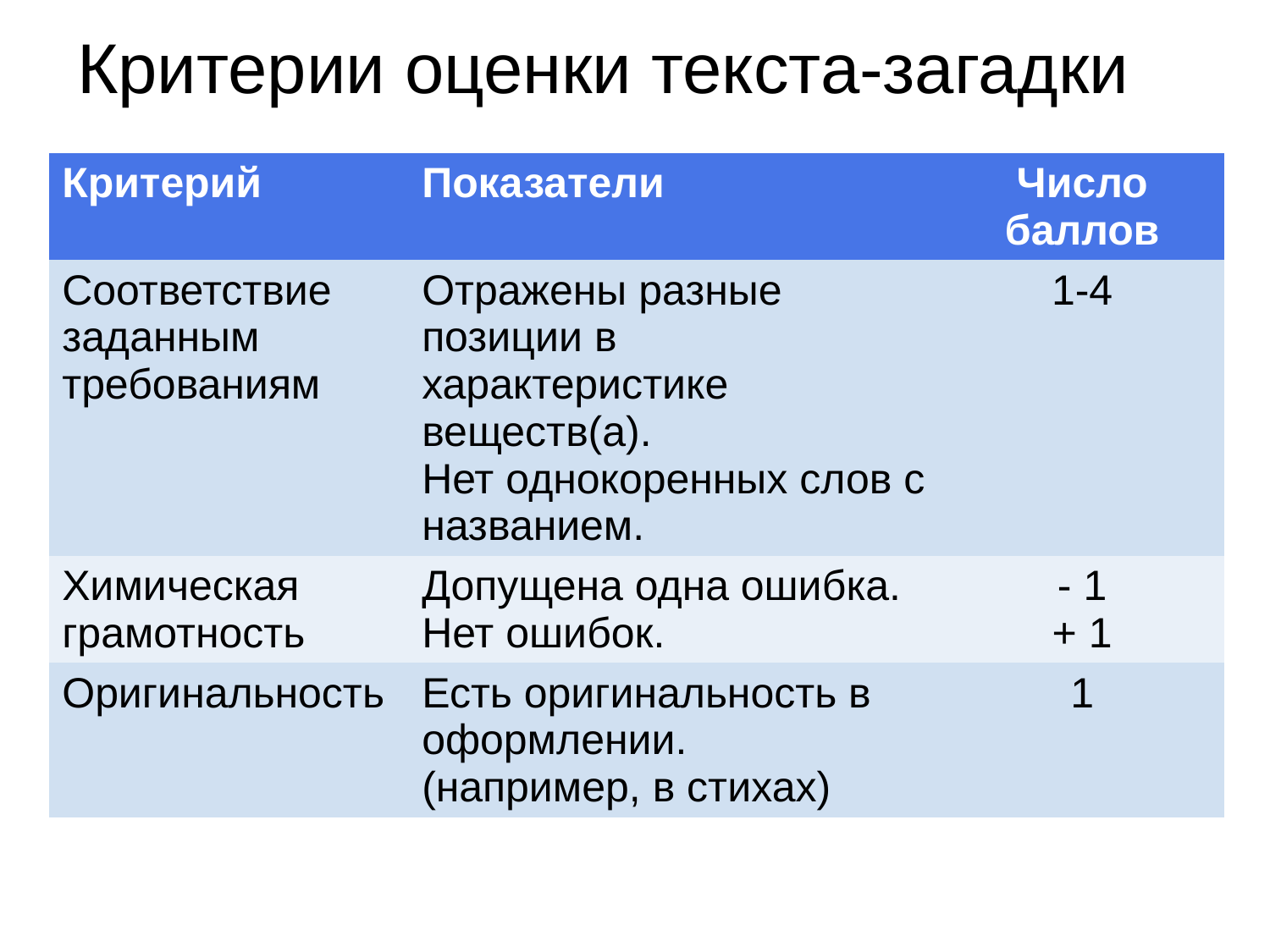

# Критерии оценки текста-загадки
| Критерий | Показатели | Число баллов |
| --- | --- | --- |
| Соответствие заданным требованиям | Отражены разные позиции в характеристике веществ(а). Нет однокоренных слов с названием. | 1-4 |
| Химическая грамотность | Допущена одна ошибка. Нет ошибок. | - 1 + 1 |
| Оригинальность | Есть оригинальность в оформлении. (например, в стихах) | 1 |